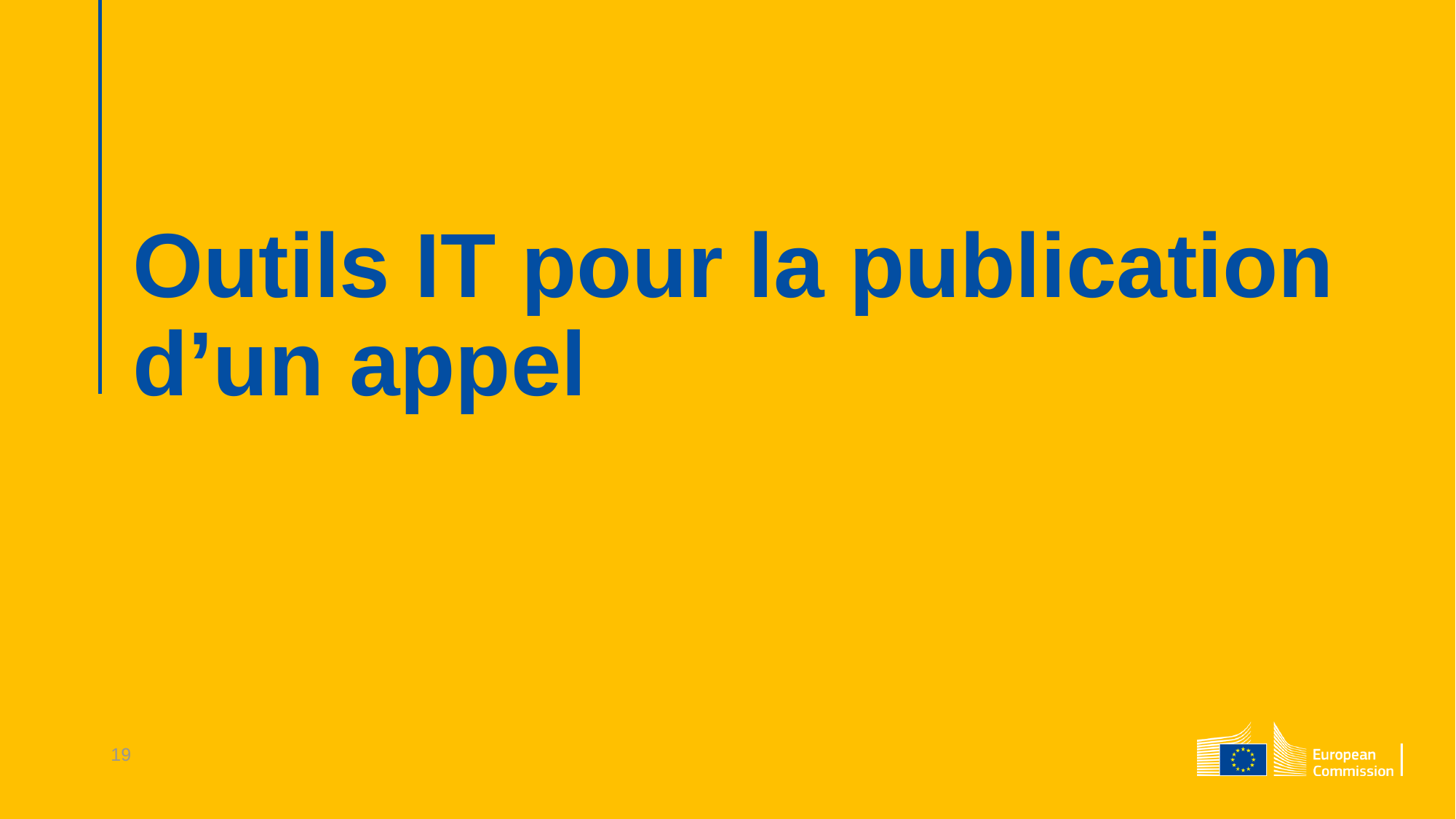

# Outils IT pour la publication d’un appel
19